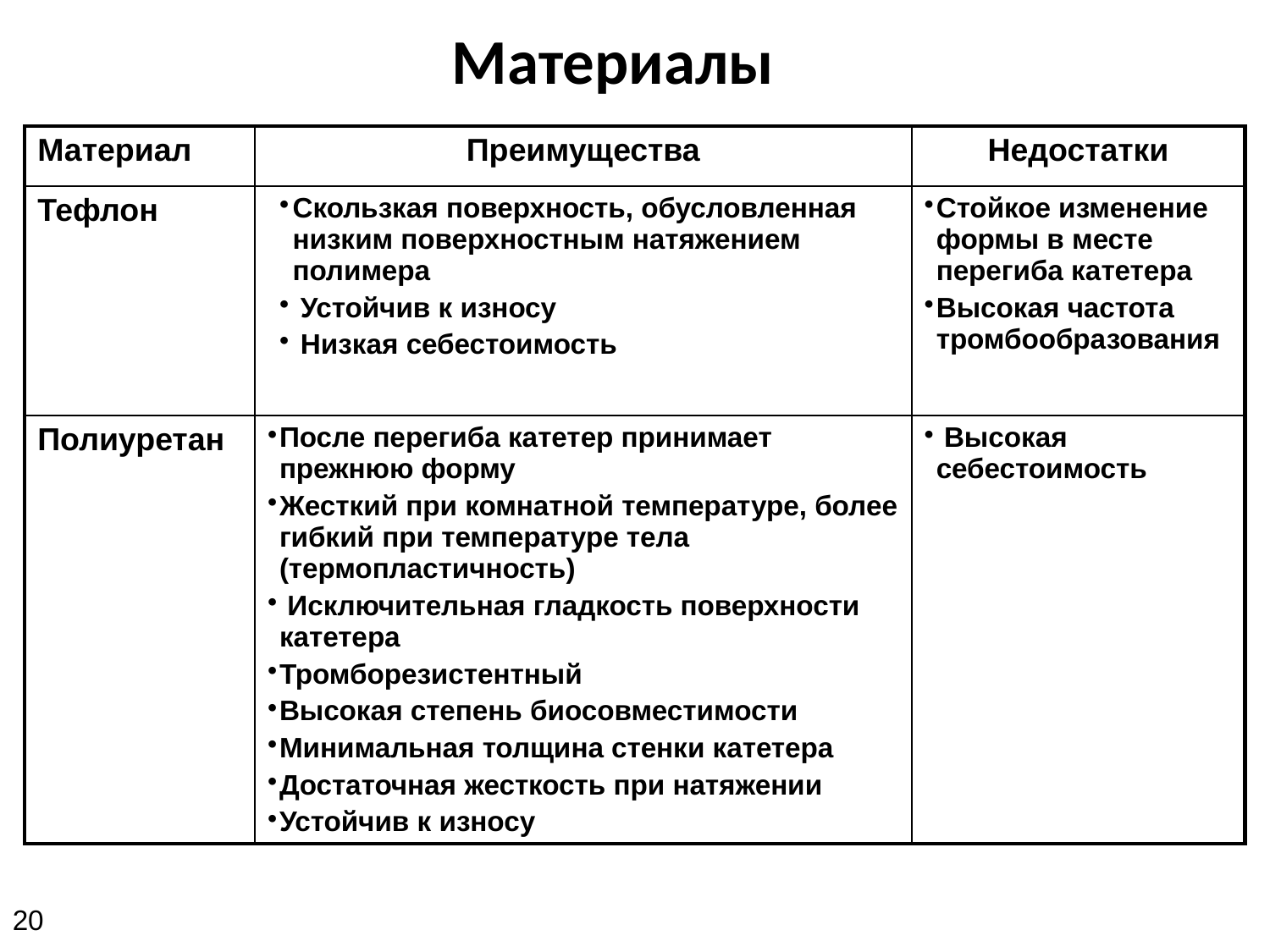

# Материалы
| Материал | Преимущества | Недостатки |
| --- | --- | --- |
| Тефлон | Скользкая поверхность, обусловленная низким поверхностным натяжением полимера Устойчив к износу Низкая себестоимость | Стойкое изменение формы в месте перегиба катетера Высокая частота тромбообразования |
| Полиуретан | После перегиба катетер принимает прежнюю форму Жесткий при комнатной температуре, более гибкий при температуре тела (термопластичность) Исключительная гладкость поверхности катетера Тромборезистентный Высокая степень биосовместимости Минимальная толщина стенки катетера Достаточная жесткость при натяжении Устойчив к износу | Высокая себестоимость |

20